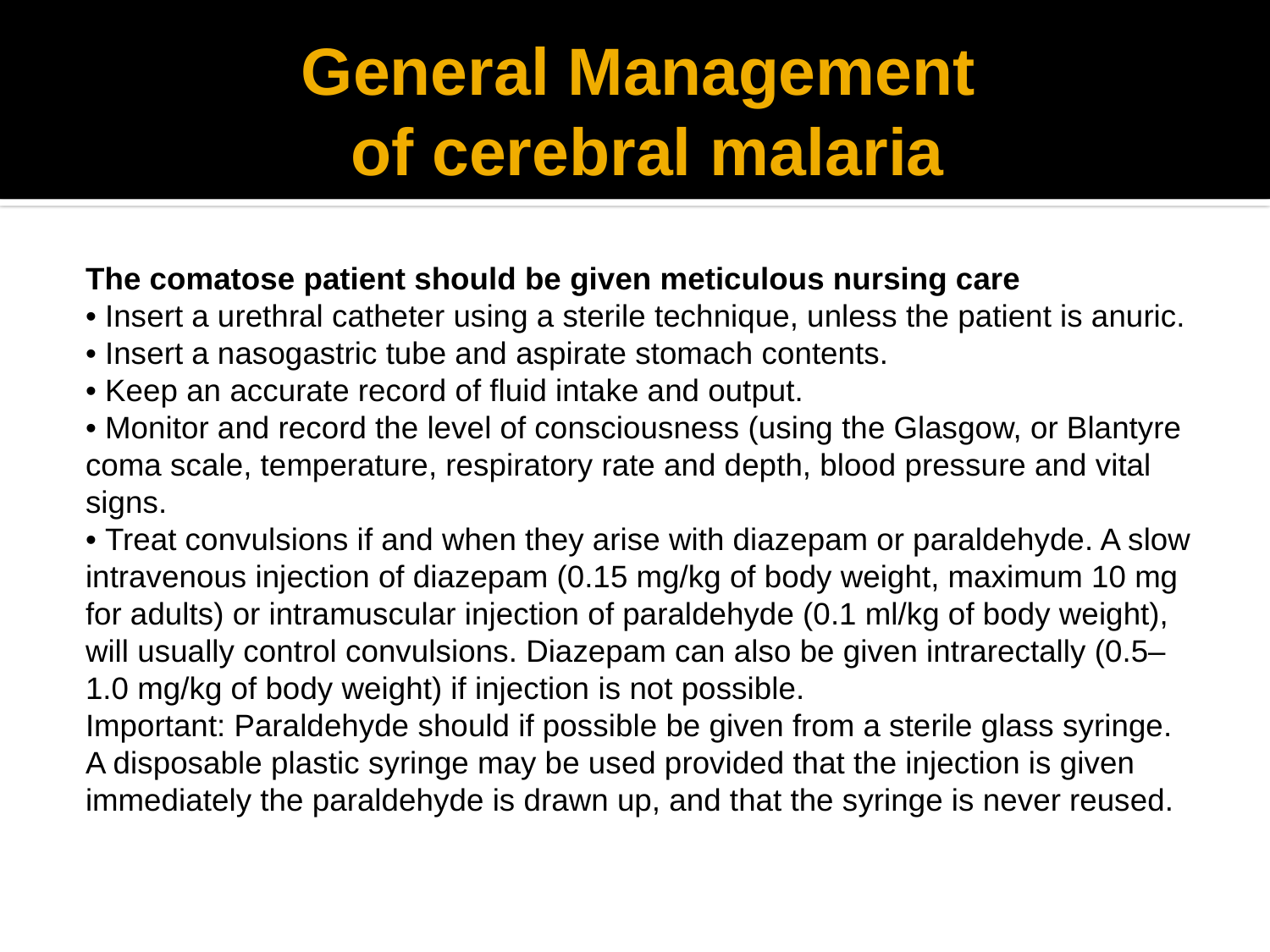

# General Management of cerebral malaria
The comatose patient should be given meticulous nursing care
• Insert a urethral catheter using a sterile technique, unless the patient is anuric.
• Insert a nasogastric tube and aspirate stomach contents.
• Keep an accurate record of fluid intake and output.
• Monitor and record the level of consciousness (using the Glasgow, or Blantyre coma scale, temperature, respiratory rate and depth, blood pressure and vital signs.
• Treat convulsions if and when they arise with diazepam or paraldehyde. A slow intravenous injection of diazepam (0.15 mg/kg of body weight, maximum 10 mg for adults) or intramuscular injection of paraldehyde (0.1 ml/kg of body weight), will usually control convulsions. Diazepam can also be given intrarectally (0.5–1.0 mg/kg of body weight) if injection is not possible.
Important: Paraldehyde should if possible be given from a sterile glass syringe. A disposable plastic syringe may be used provided that the injection is given immediately the paraldehyde is drawn up, and that the syringe is never reused.